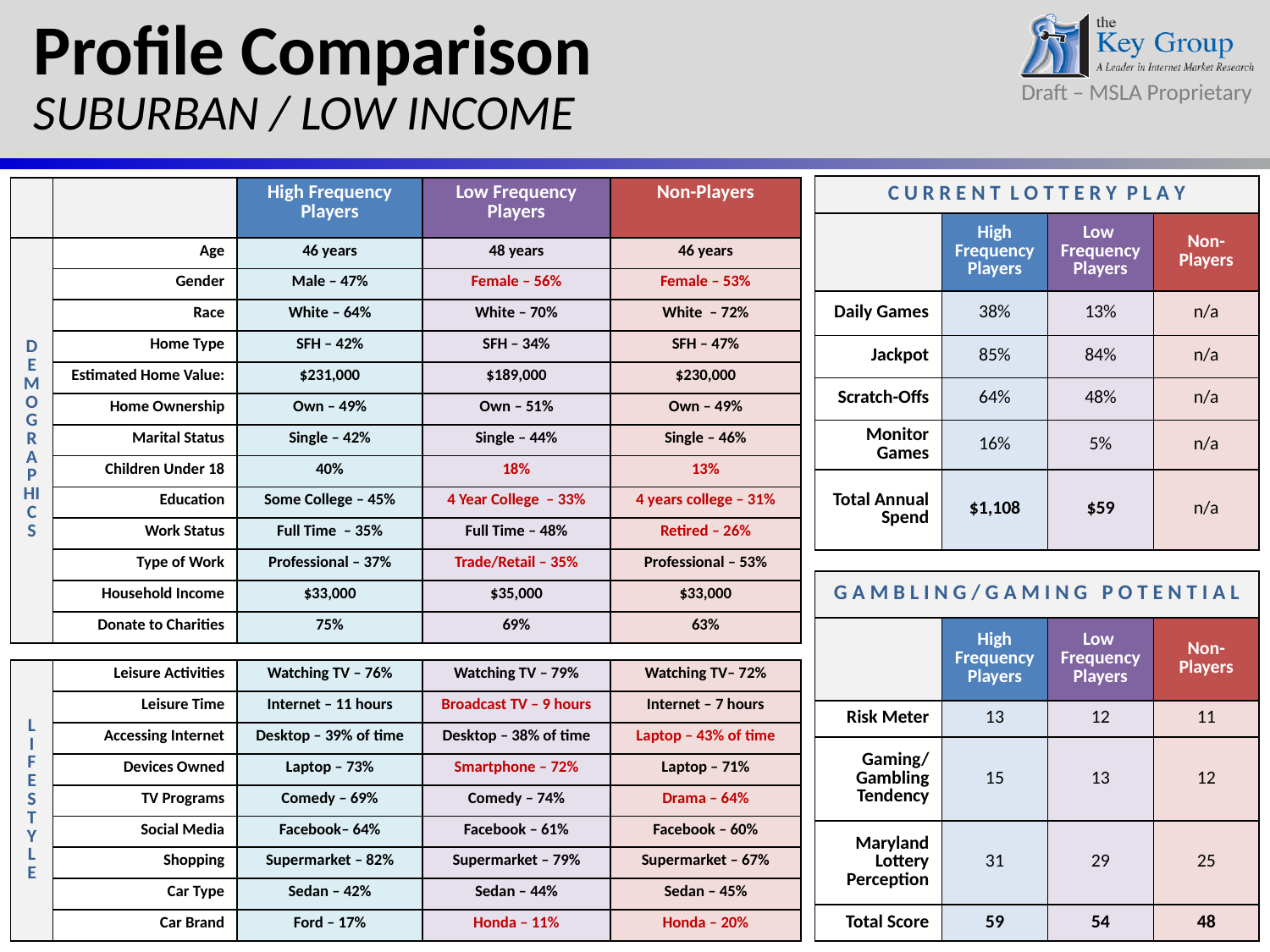

Profile Comparison
SUBURBAN / LOW INCOME
| C U R R E N T L O T T E R Y P L A Y |  |  |  |
| --- | --- | --- | --- |
|  | High Frequency Players | Low Frequency Players | Non-Players |
| Daily Games | 38% | 13% | n/a |
| Jackpot | 85% | 84% | n/a |
| Scratch-Offs | 64% | 48% | n/a |
| Monitor Games | 16% | 5% | n/a |
| Total Annual Spend | $1,108 | $59 | n/a |
|  |  | High Frequency Players | Low Frequency Players | Non-Players |
| --- | --- | --- | --- | --- |
| DEMOGRAPHICS | Age | 46 years | 48 years | 46 years |
|  | Gender | Male – 47% | Female – 56% | Female – 53% |
|  | Race | White – 64% | White – 70% | White – 72% |
|  | Home Type | SFH – 42% | SFH – 34% | SFH – 47% |
|  | Estimated Home Value: | $231,000 | $189,000 | $230,000 |
|  | Home Ownership | Own – 49% | Own – 51% | Own – 49% |
|  | Marital Status | Single – 42% | Single – 44% | Single – 46% |
|  | Children Under 18 | 40% | 18% | 13% |
|  | Education | Some College – 45% | 4 Year College – 33% | 4 years college – 31% |
|  | Work Status | Full Time – 35% | Full Time – 48% | Retired – 26% |
|  | Type of Work | Professional – 37% | Trade/Retail – 35% | Professional – 53% |
|  | Household Income | $33,000 | $35,000 | $33,000 |
|  | Donate to Charities | 75% | 69% | 63% |
|  |  |  |  |  |
| L I F E S TY L E | Leisure Activities | Watching TV – 76% | Watching TV – 79% | Watching TV– 72% |
|  | Leisure Time | Internet – 11 hours | Broadcast TV – 9 hours | Internet – 7 hours |
|  | Accessing Internet | Desktop – 39% of time | Desktop – 38% of time | Laptop – 43% of time |
|  | Devices Owned | Laptop – 73% | Smartphone – 72% | Laptop – 71% |
|  | TV Programs | Comedy – 69% | Comedy – 74% | Drama – 64% |
|  | Social Media | Facebook– 64% | Facebook – 61% | Facebook – 60% |
|  | Shopping | Supermarket – 82% | Supermarket – 79% | Supermarket – 67% |
|  | Car Type | Sedan – 42% | Sedan – 44% | Sedan – 45% |
|  | Car Brand | Ford – 17% | Honda – 11% | Honda – 20% |
| G A M B L I N G / G A M I N G P O T E N T I A L |  |  |  |
| --- | --- | --- | --- |
|  | High Frequency Players | Low Frequency Players | Non-Players |
| Risk Meter | 13 | 12 | 11 |
| Gaming/ Gambling Tendency | 15 | 13 | 12 |
| Maryland Lottery Perception | 31 | 29 | 25 |
| Total Score | 59 | 54 | 48 |